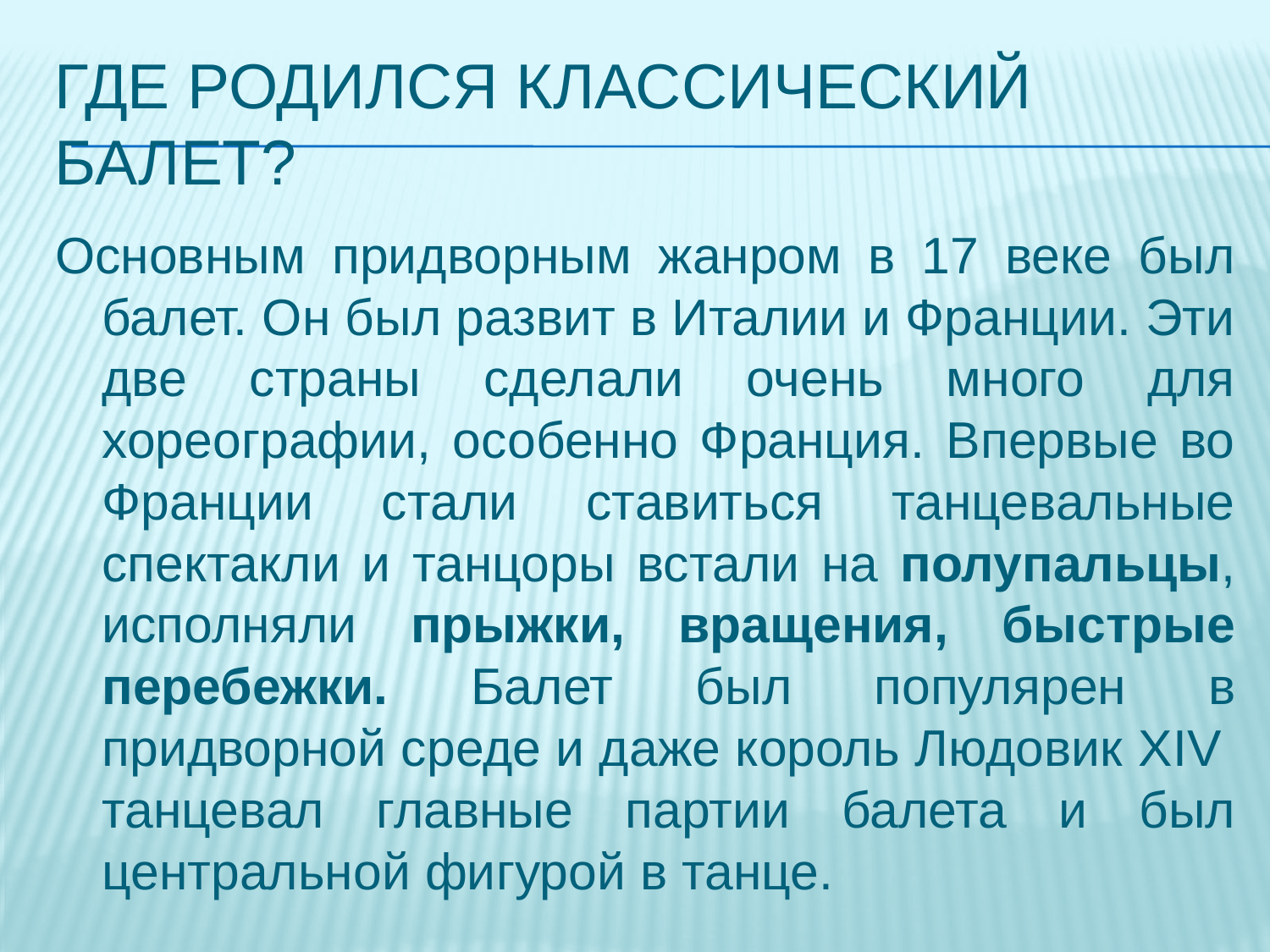

# Где родился классический балет?
Основным придворным жанром в 17 веке был балет. Он был развит в Италии и Франции. Эти две страны сделали очень много для хореографии, особенно Франция. Впервые во Франции стали ставиться танцевальные спектакли и танцоры встали на полупальцы, исполняли прыжки, вращения, быстрые перебежки. Балет был популярен в придворной среде и даже король Людовик XIV  танцевал главные партии балета и был центральной фигурой в танце.